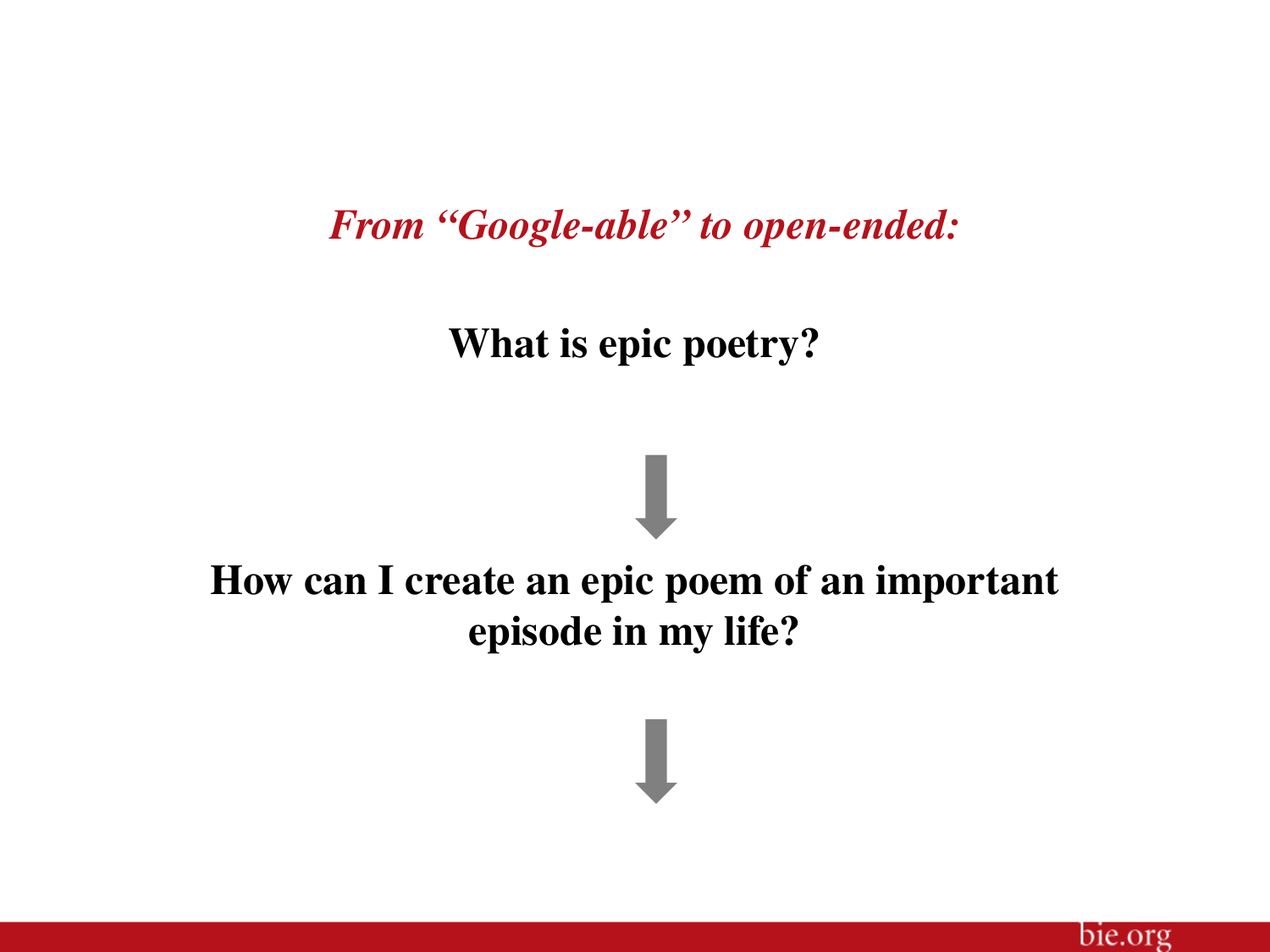

From “Google-able” to open-ended:

What is epic poetry?

How can I create an epic poem of an important episode in my life?